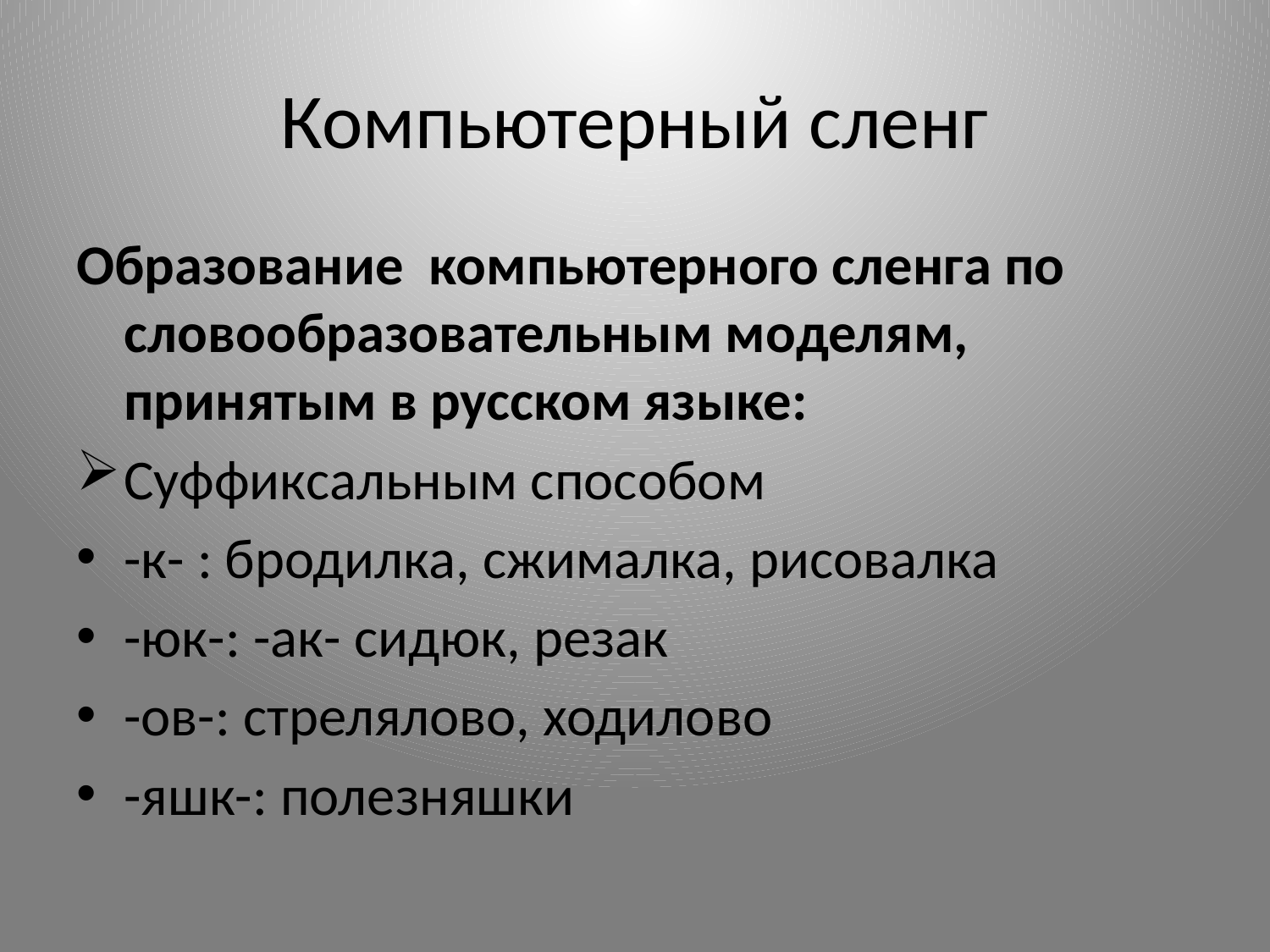

# Компьютерный сленг
Образование  компьютерного сленга по словообразовательным моделям, принятым в русском языке:
Суффиксальным способом
-к- : бродилка, сжималка, рисовалка
-юк-: -ак- сидюк, резак
-ов-: стрелялово, ходилово
-яшк-: полезняшки